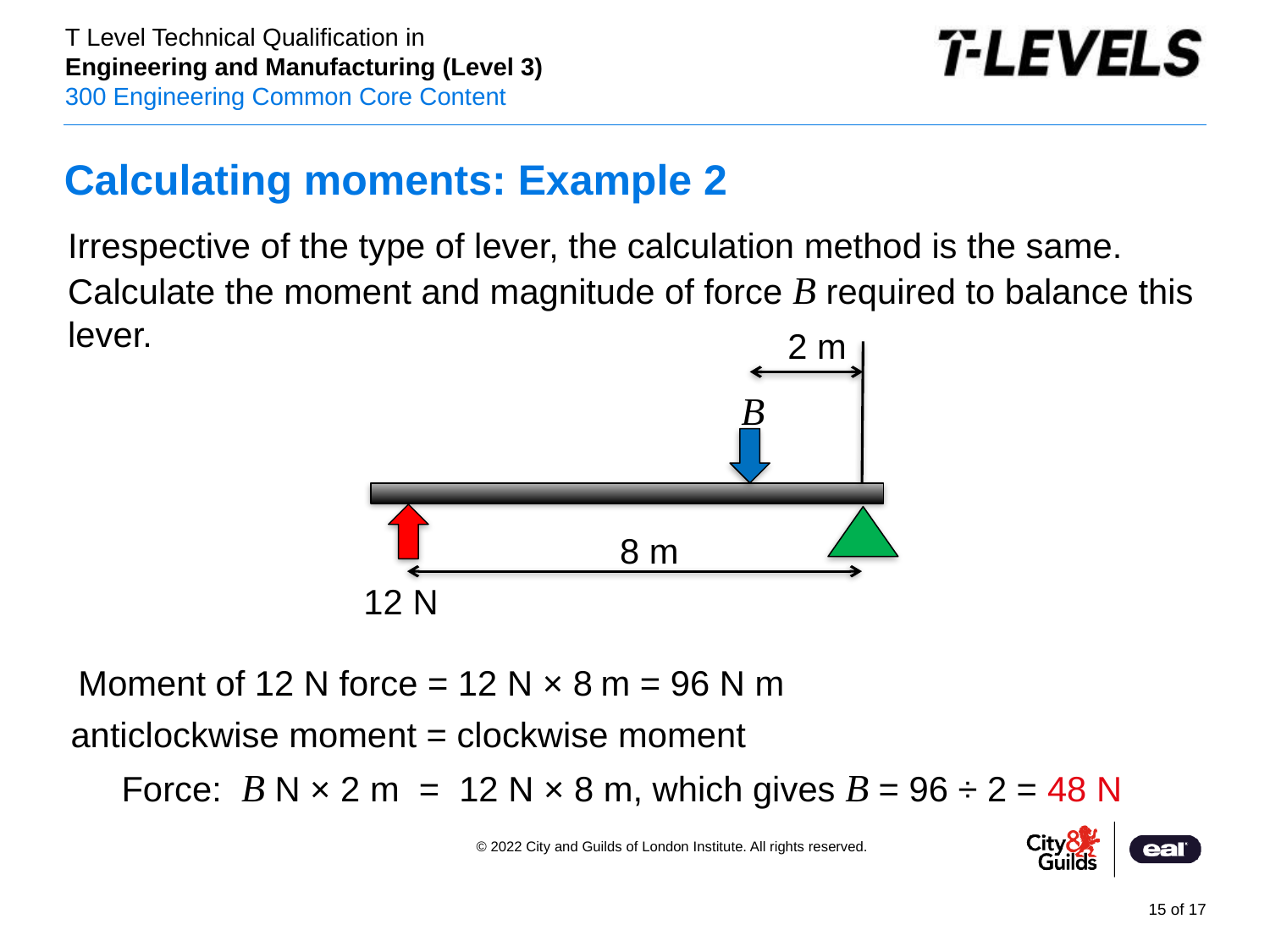

# Calculating moments: Example 2
Irrespective of the type of lever, the calculation method is the same.
Calculate the moment and magnitude of force B required to balance this lever.
2 m
B

8 m
12 N
Moment of 12 N force = 12 N × 8 m = 96 N m
anticlockwise moment = clockwise moment
Force:  B N × 2 m  =  12 N × 8 m, which gives B = 96 ÷ 2 = 48 N